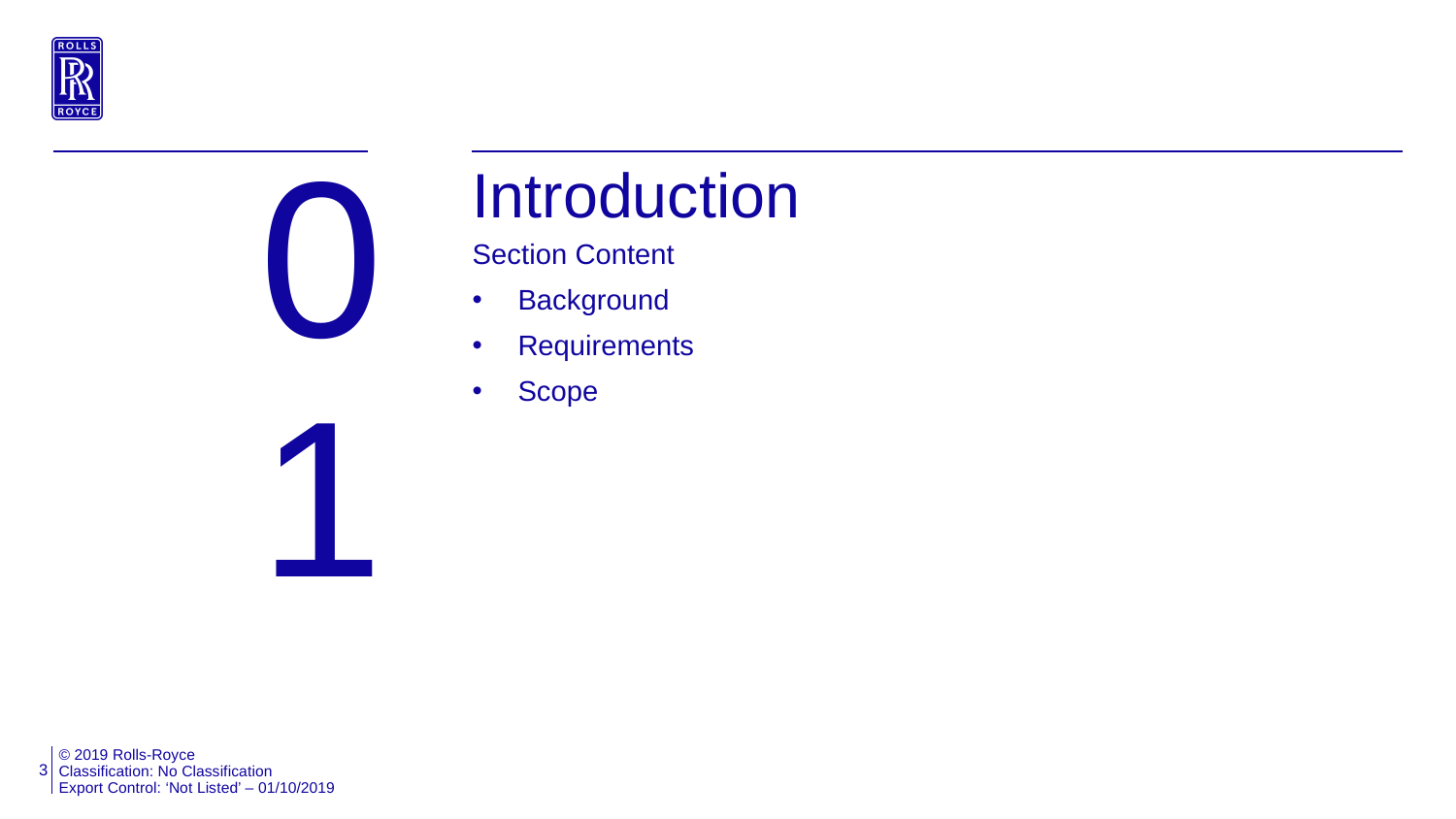

01
Introduction
Section Content
Background
Requirements
Scope